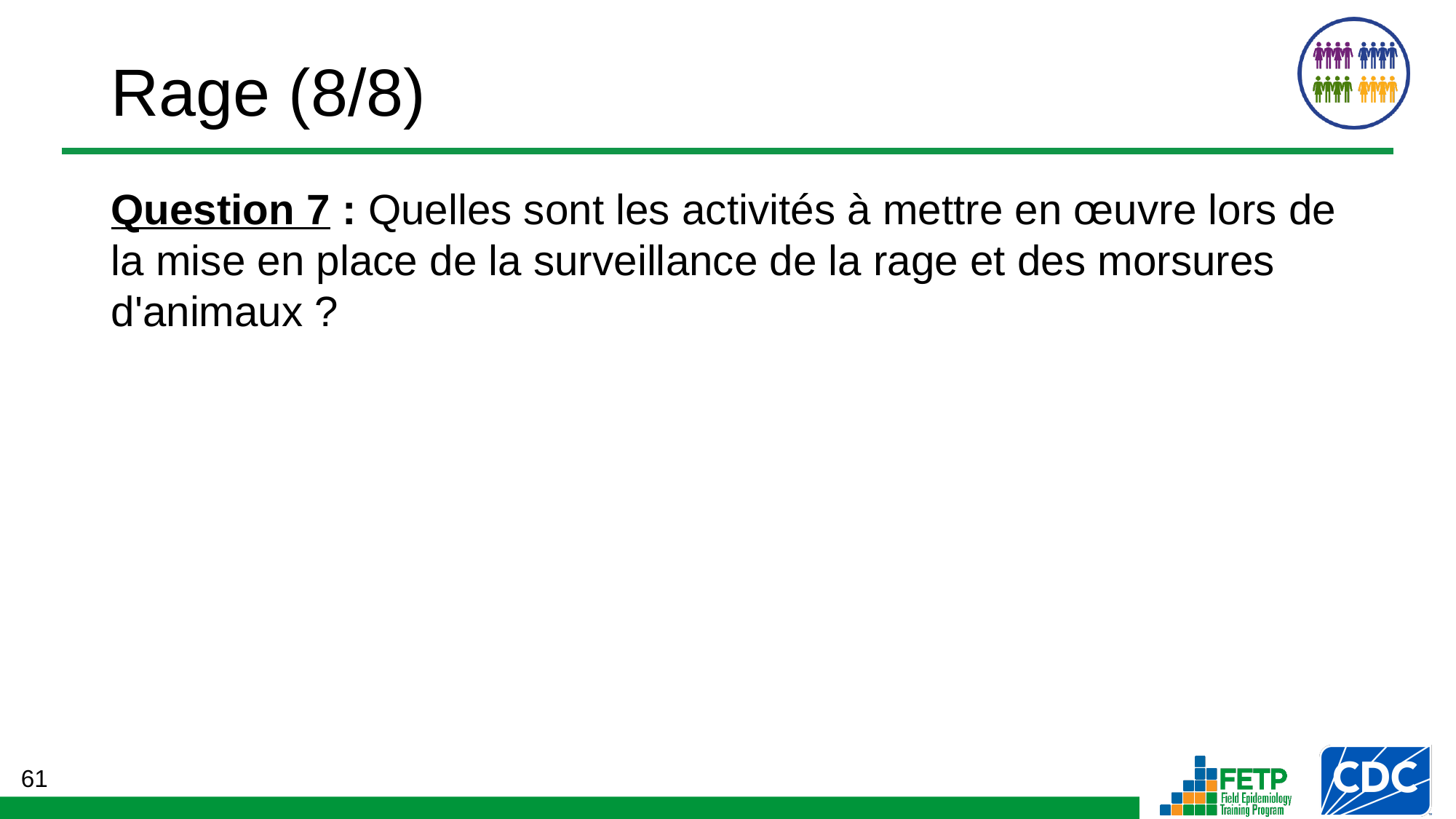

# Rage (8/8)
Question 7 : Quelles sont les activités à mettre en œuvre lors de la mise en place de la surveillance de la rage et des morsures d'animaux ?